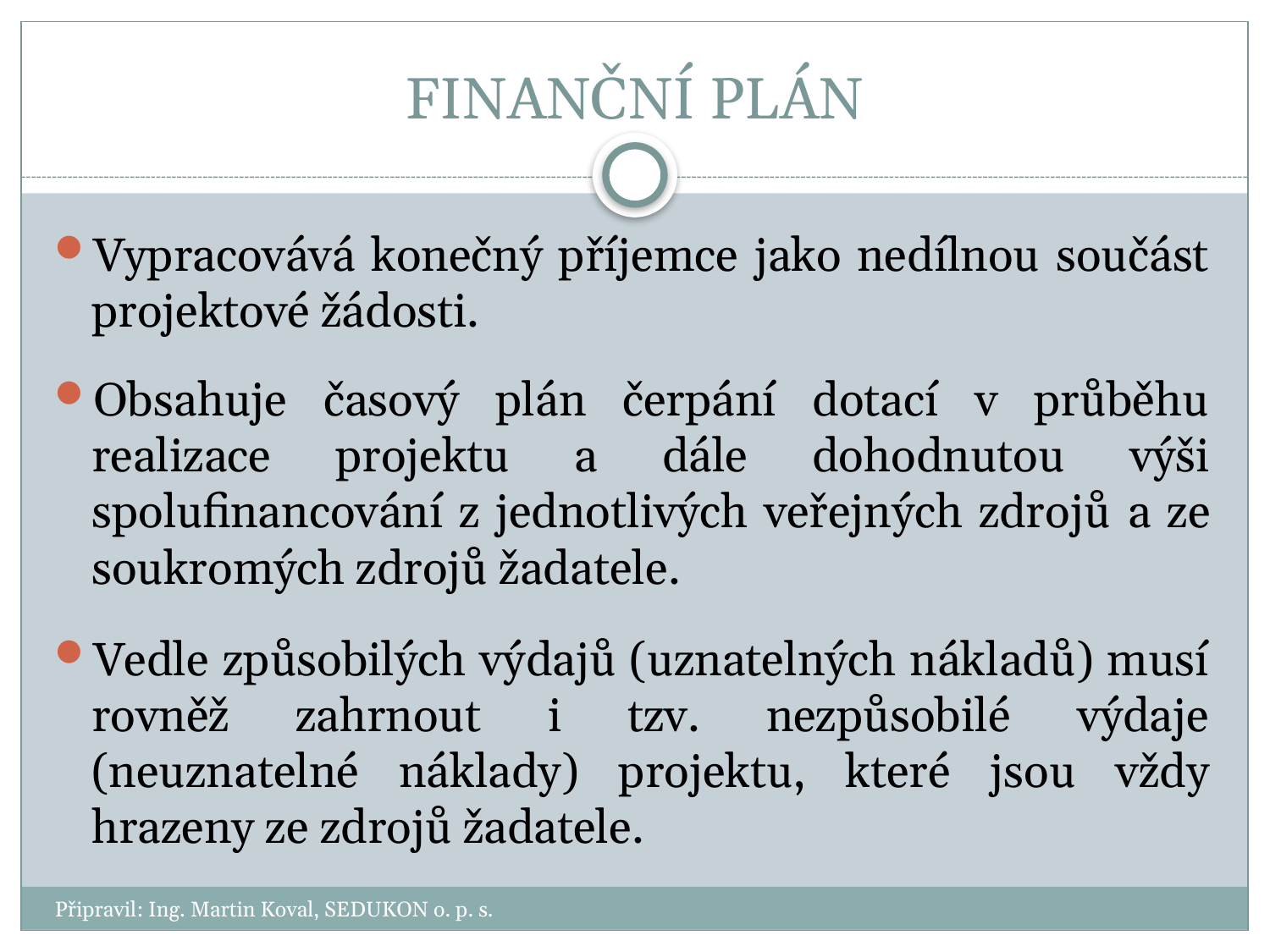

# FINANČNÍ PLÁN
Vypracovává konečný příjemce jako nedílnou součást projektové žádosti.

Obsahuje časový plán čerpání dotací v průběhu realizace projektu a dále dohodnutou výši spolufinancování z jednotlivých veřejných zdrojů a ze soukromých zdrojů žadatele.

Vedle způsobilých výdajů (uznatelných nákladů) musí rovněž zahrnout i tzv. nezpůsobilé výdaje (neuznatelné náklady) projektu, které jsou vždy hrazeny ze zdrojů žadatele.

Připravil: Ing. Martin Koval, SEDUKON o. p. s.